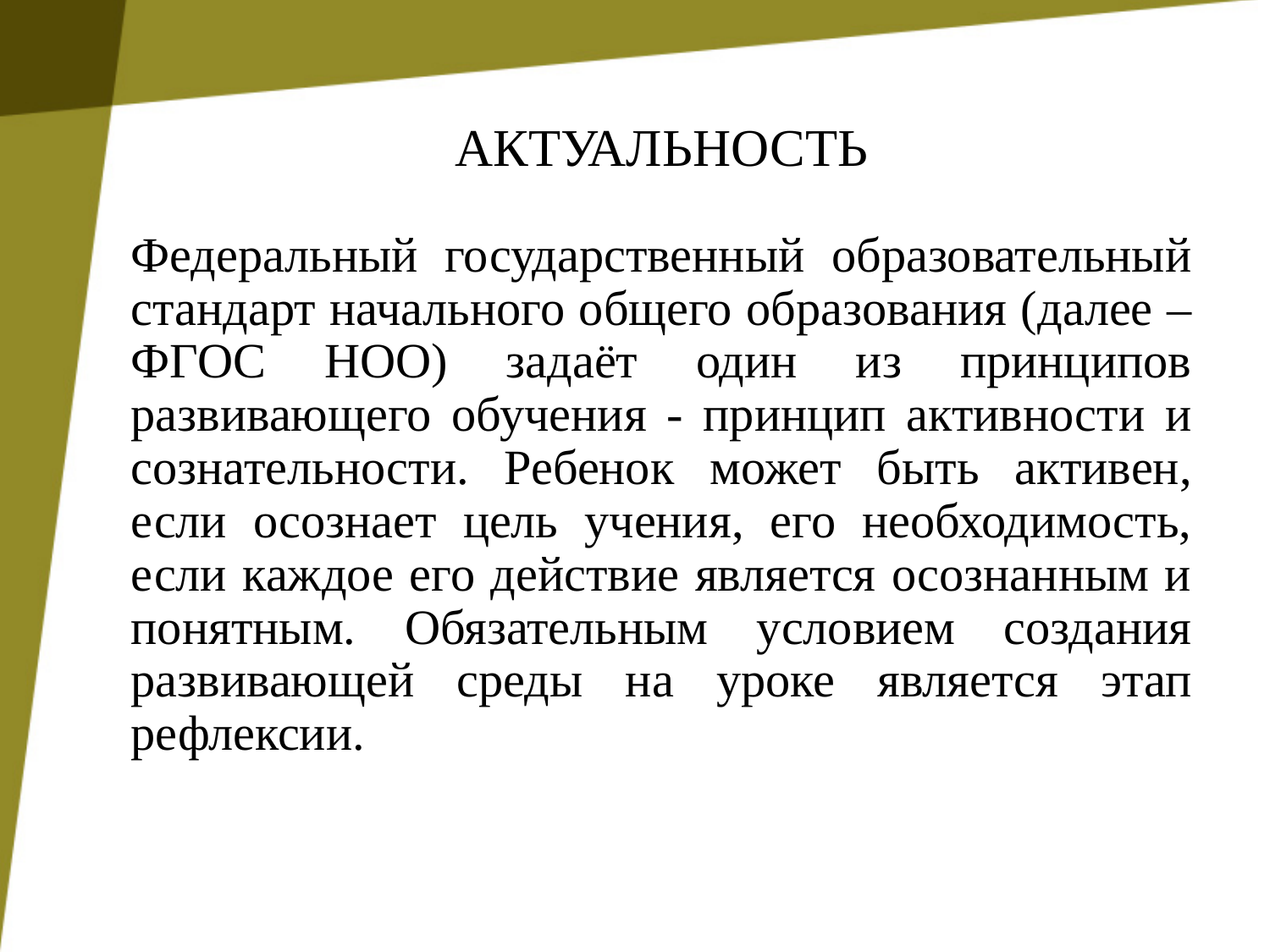

# АКТУАЛЬНОСТЬ
Федеральный государственный образовательный стандарт начального общего образования (далее – ФГОС НОО) задаёт один из принципов развивающего обучения - принцип активности и сознательности. Ребенок может быть активен, если осознает цель учения, его необходимость, если каждое его действие является осознанным и понятным. Обязательным условием создания развивающей среды на уроке является этап рефлексии.